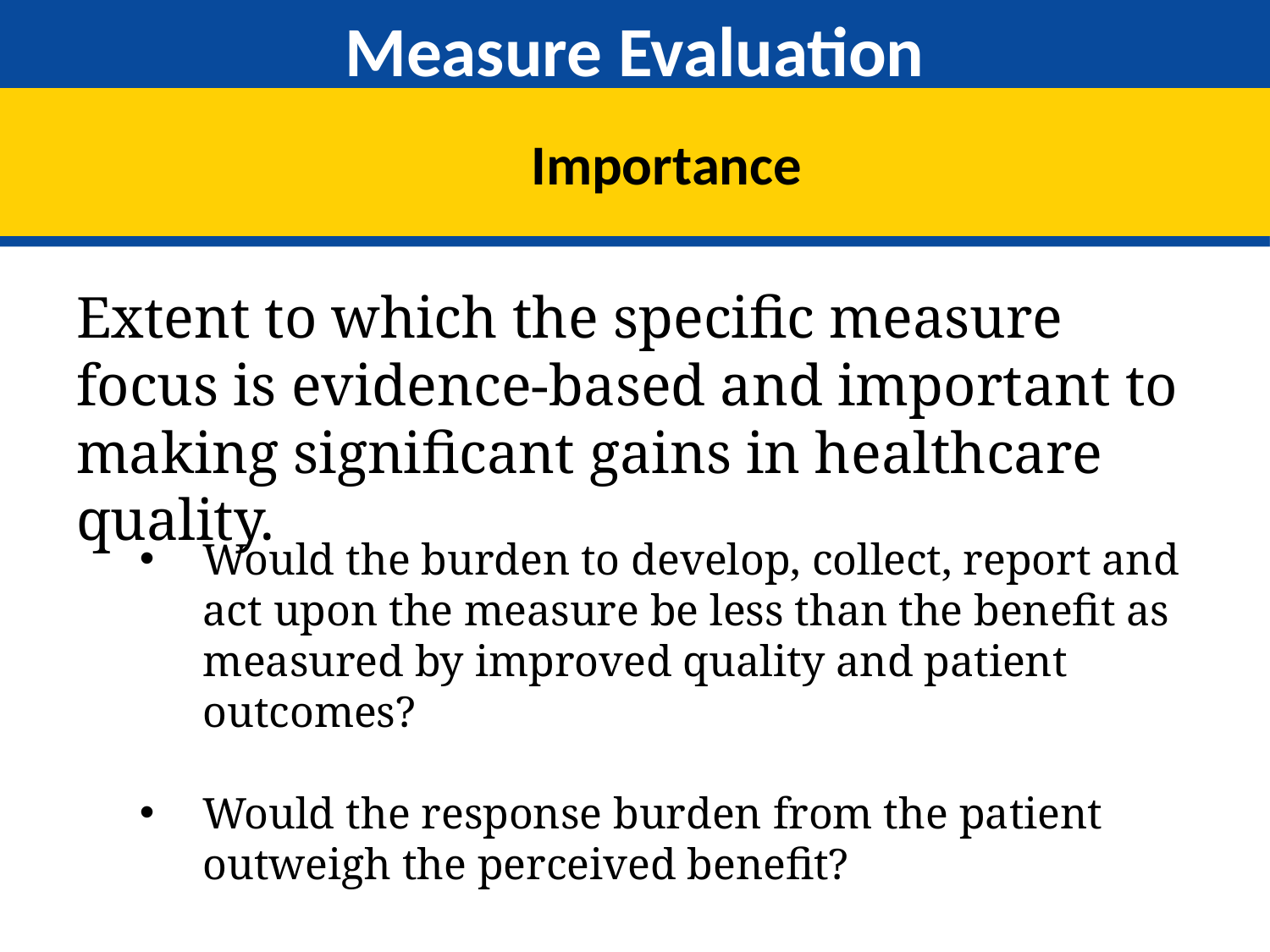

# Measure Evaluation
Importance
Extent to which the specific measure focus is evidence-based and important to making significant gains in healthcare quality.
Would the burden to develop, collect, report and act upon the measure be less than the benefit as measured by improved quality and patient outcomes?

Would the response burden from the patient outweigh the perceived benefit?